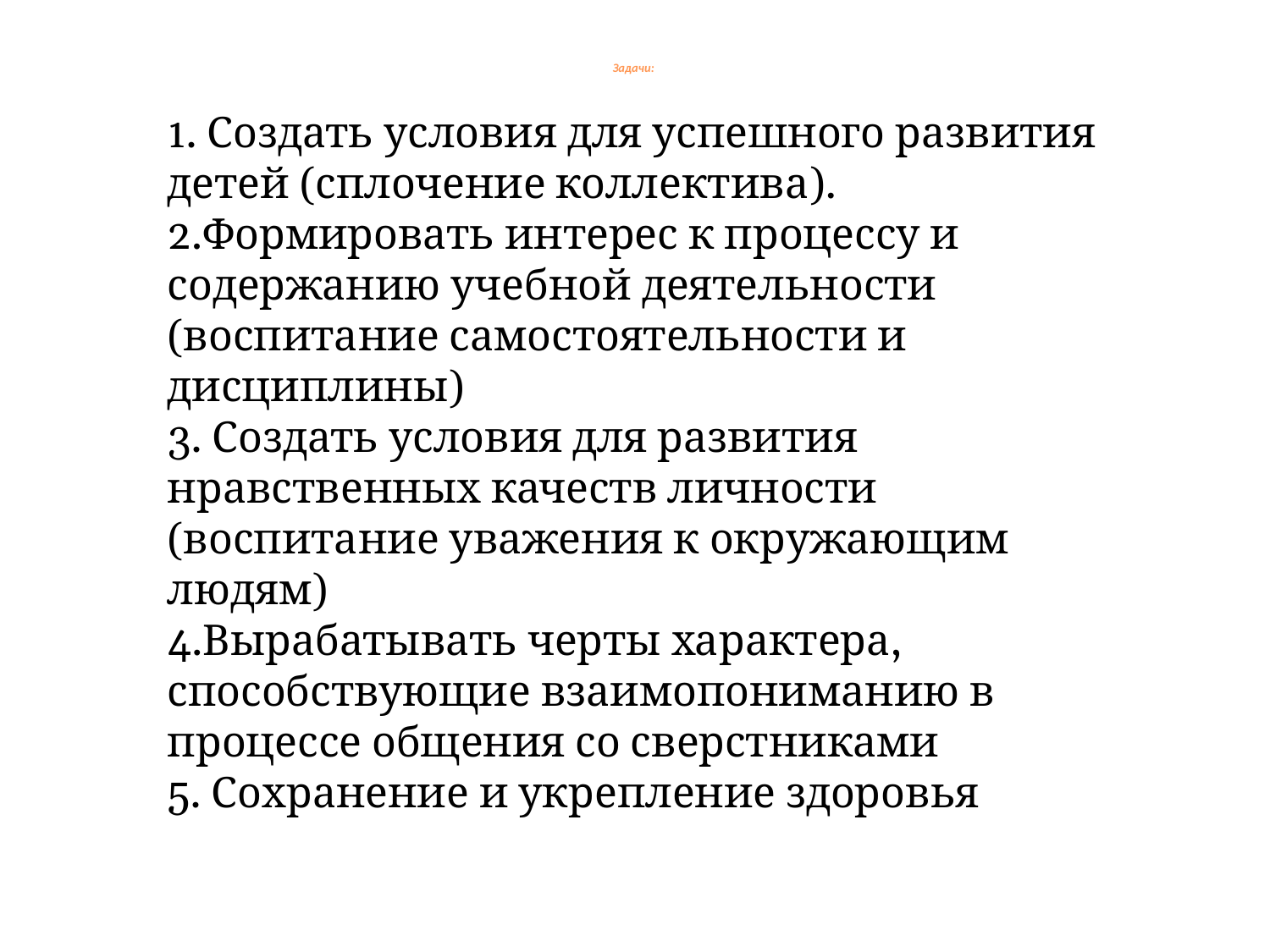

# Задачи:
1. Создать условия для успешного развития детей (сплочение коллектива).
2.Формировать интерес к процессу и содержанию учебной деятельности (воспитание самостоятельности и дисциплины)
3. Создать условия для развития нравственных качеств личности (воспитание уважения к окружающим людям)
4.Вырабатывать черты характера, способствующие взаимопониманию в процессе общения со сверстниками
5. Сохранение и укрепление здоровья